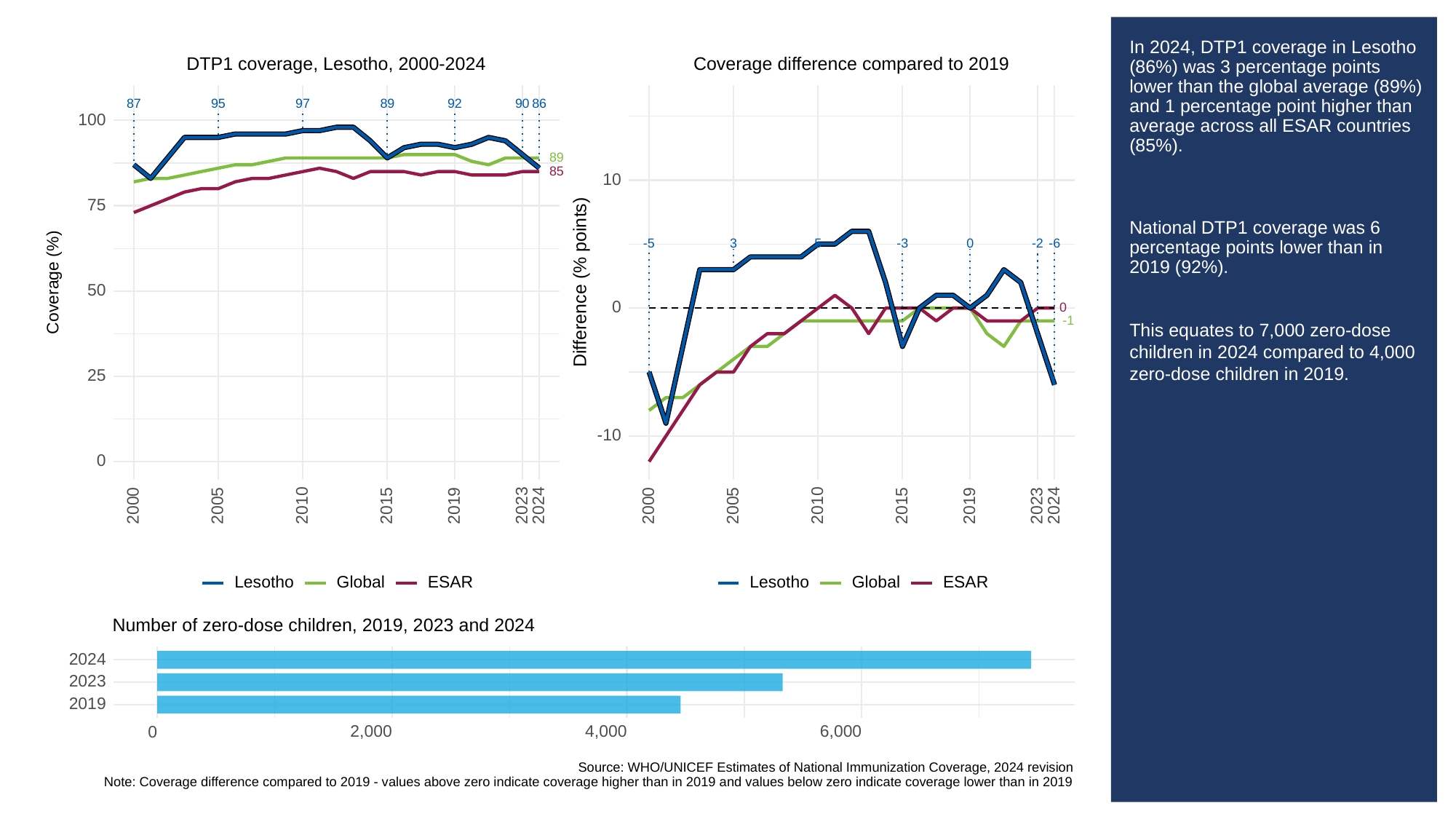

# In 2024, DTP1 coverage in Lesotho (86%) was 3 percentage points lower than the global average (89%) and 1 percentage point higher than average across all ESAR countries (85%).

National DTP1 coverage was 6 percentage points lower than in 2019 (92%).

This equates to 7,000 zero-dose children in 2024 compared to 4,000 zero-dose children in 2019.

Coverage difference compared to 2019
DTP1 coverage, Lesotho, 2000-2024

87
95
97
89
92
90
86

100

89

85

10

75

3
-3
0
-6
-2
-5
5

Difference (% points)
Coverage (%)
50

0
0

-1

25

-10

0

2023
2023
2000
2005
2010
2015
2019
2024
2000
2005
2010
2015
2019
2024
Global
ESAR
Global
ESAR
Lesotho
Lesotho

Number of zero-dose children, 2019, 2023 and 2024

2024

2023

2019

2,000
4,000
6,000
0
Source: WHO/UNICEF Estimates of National Immunization Coverage, 2024 revision
Note: Coverage difference compared to 2019 - values above zero indicate coverage higher than in 2019 and values below zero indicate coverage lower than in 2019